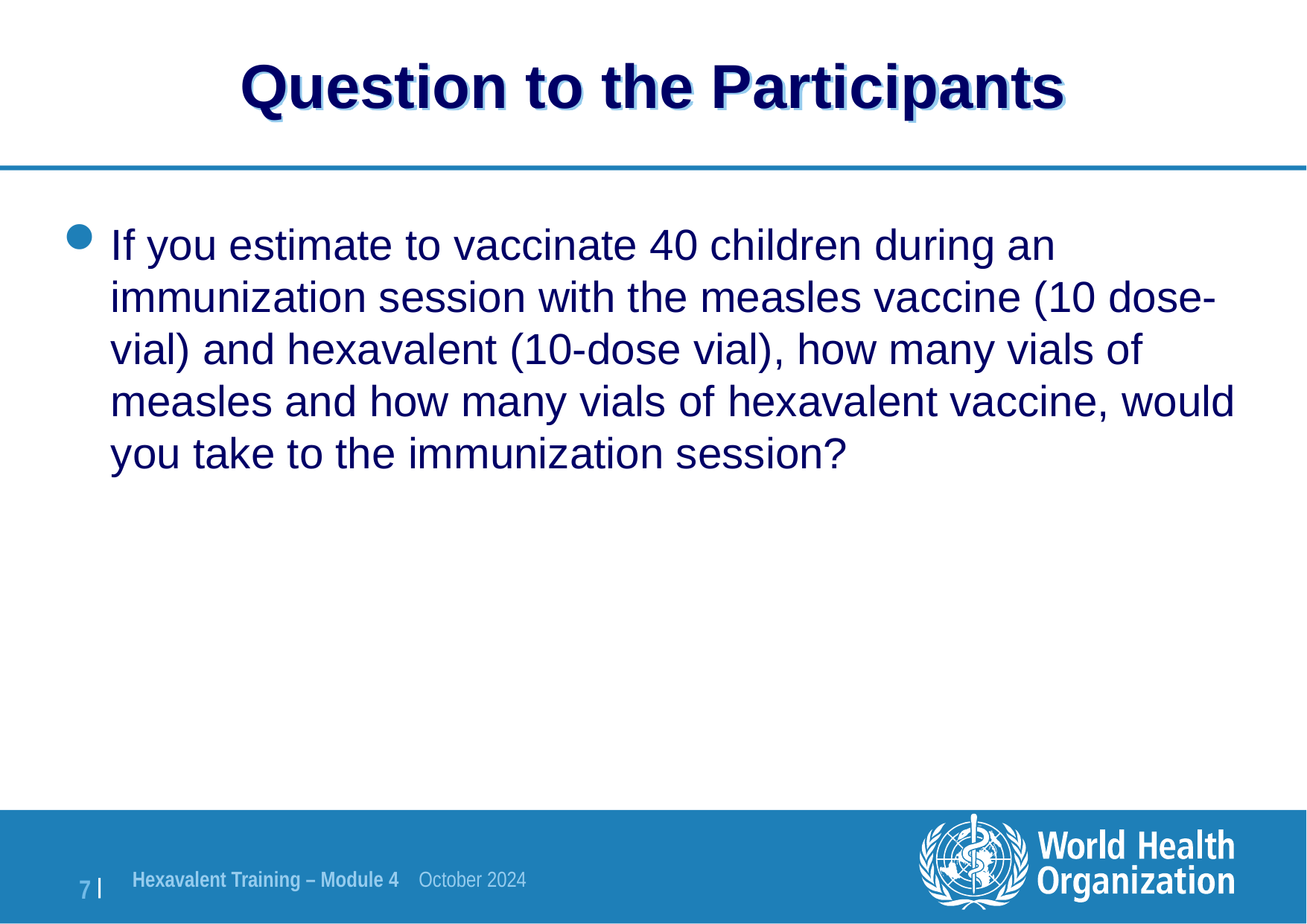

# Question to the Participants
If you estimate to vaccinate 40 children during an immunization session with the measles vaccine (10 dose- vial) and hexavalent (10-dose vial), how many vials of measles and how many vials of hexavalent vaccine, would you take to the immunization session?